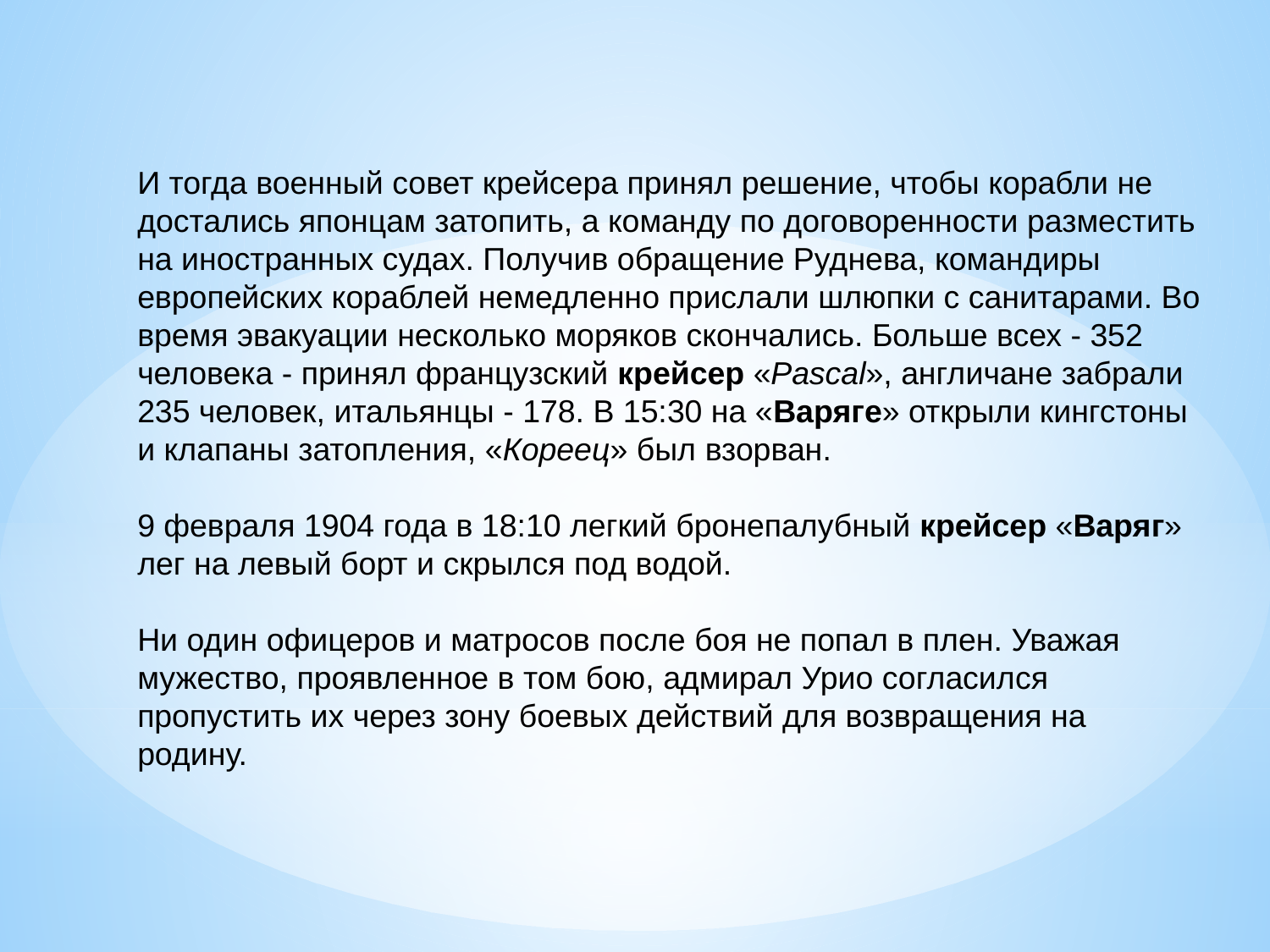

И тогда военный совет крейсера принял решение, чтобы корабли не достались японцам затопить, а команду по договоренности разместить на иностранных судах. Получив обращение Руднева, командиры европейских кораблей немедленно прислали шлюпки с санитарами. Во время эвакуации несколько моряков скончались. Больше всех - 352 человека - принял французский крейсер «Pascal», англичане забрали 235 человек, итальянцы - 178. В 15:30 на «Варяге» открыли кингстоны и клапаны затопления, «Кореец» был взорван.
9 февраля 1904 года в 18:10 легкий бронепалубный крейсер «Варяг» лег на левый борт и скрылся под водой.
Ни один офицеров и матросов после боя не попал в плен. Уважая мужество, проявленное в том бою, адмирал Урио согласился пропустить их через зону боевых действий для возвращения на родину.